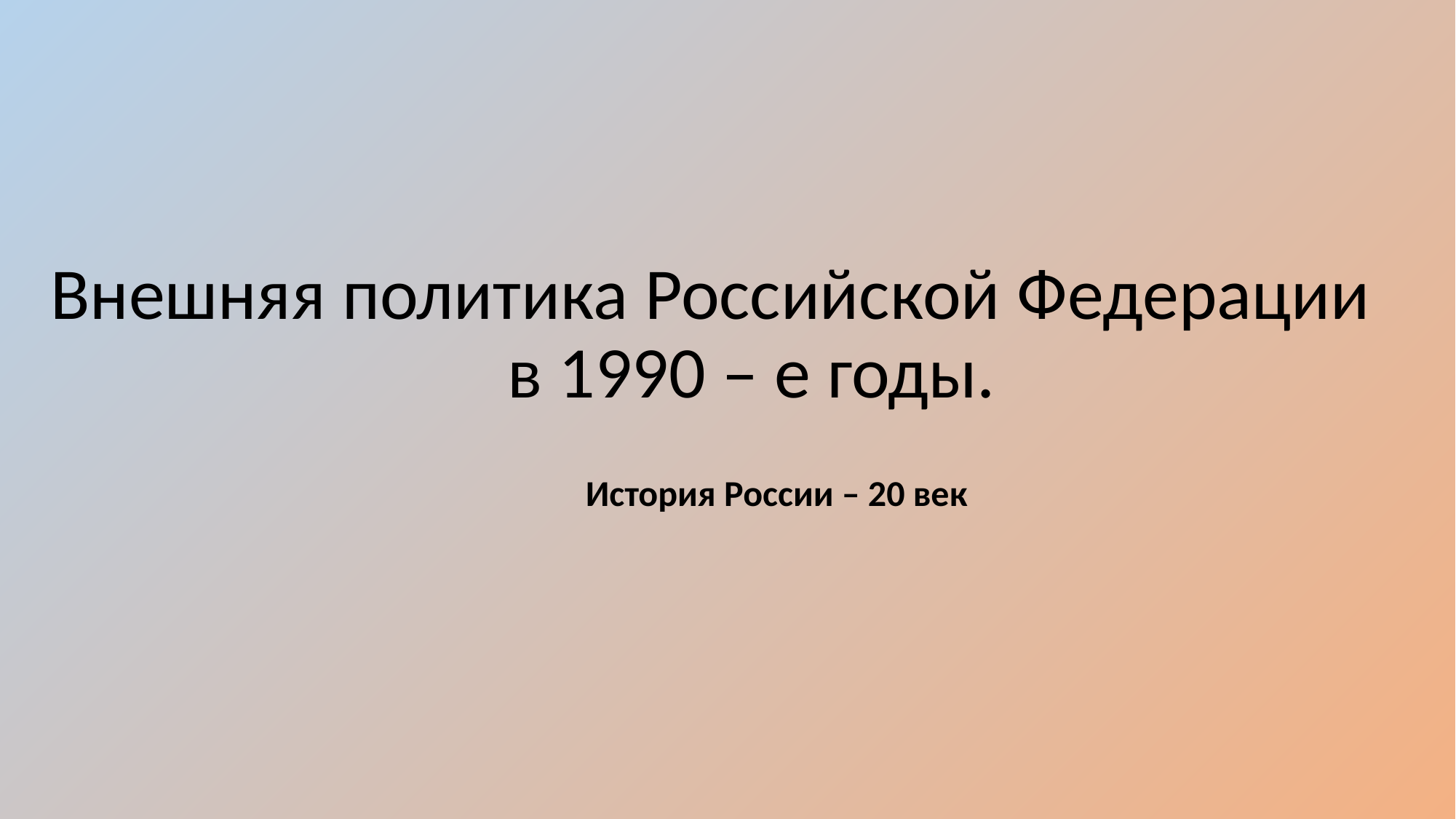

# Внешняя политика Российской Федерации      в 1990 – е годы.
                                                                                                                                               История России – 20 век